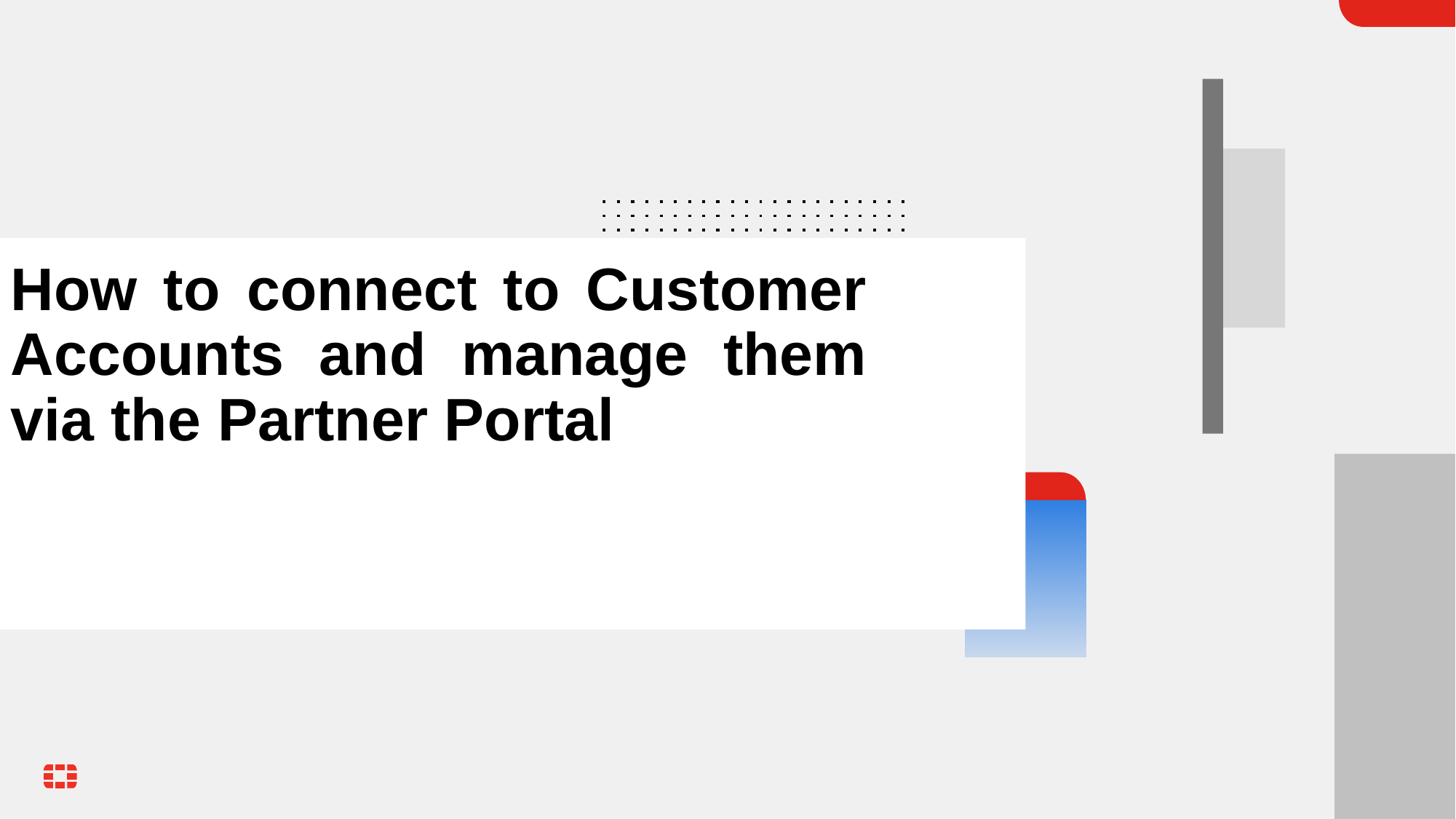

# How to connect to Customer Accounts and manage them via the Partner Portal